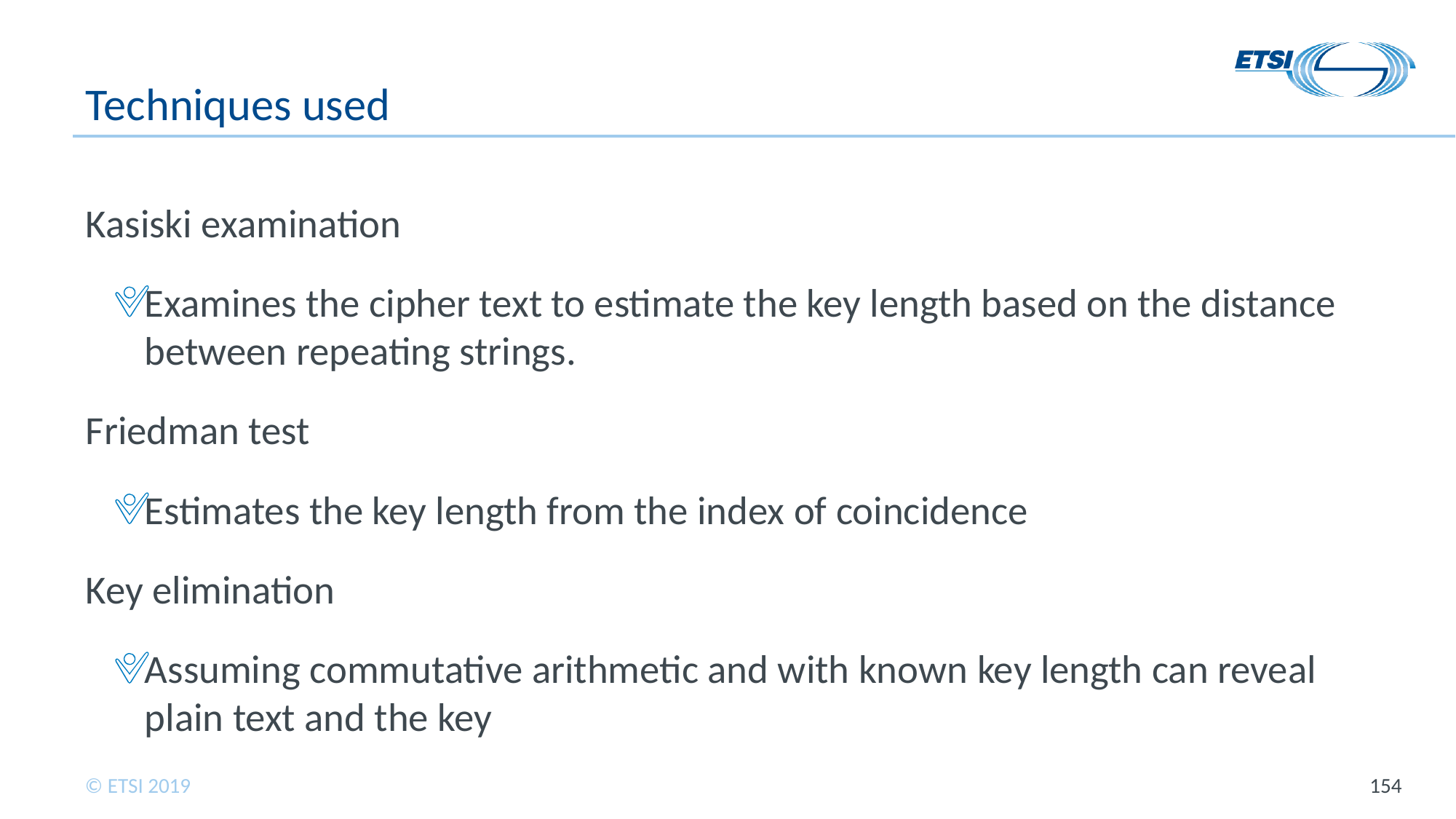

# Techniques used
Kasiski examination
Examines the cipher text to estimate the key length based on the distance between repeating strings.
Friedman test
Estimates the key length from the index of coincidence
Key elimination
Assuming commutative arithmetic and with known key length can reveal plain text and the key